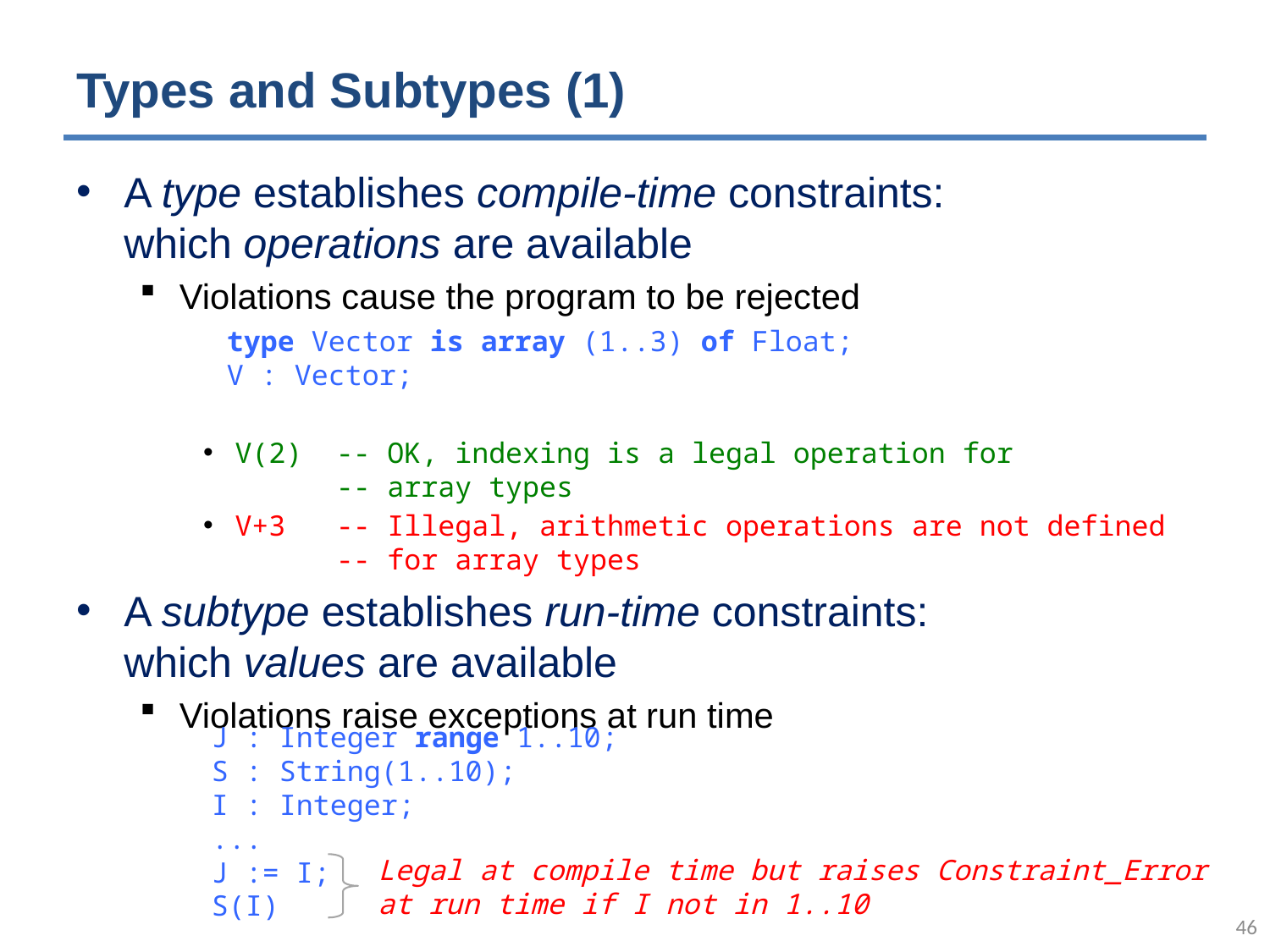

# Types and Subtypes (1)
A type establishes compile-time constraints:
which operations are available
Violations cause the program to be rejected

V(2)  -- OK, indexing is a legal operation for
      -- array types
V+3   -- Illegal, arithmetic operations are not defined
      -- for array types
A subtype establishes run-time constraints:
which values are available
Violations raise exceptions at run time

type Vector is array (1..3) of Float;
V : Vector;
J : Integer range 1..10;
S : String(1..10);
I : Integer;
...
J := I;
S(I)
Legal at compile time but raises Constraint_Error
at run time if I not in 1..10

46